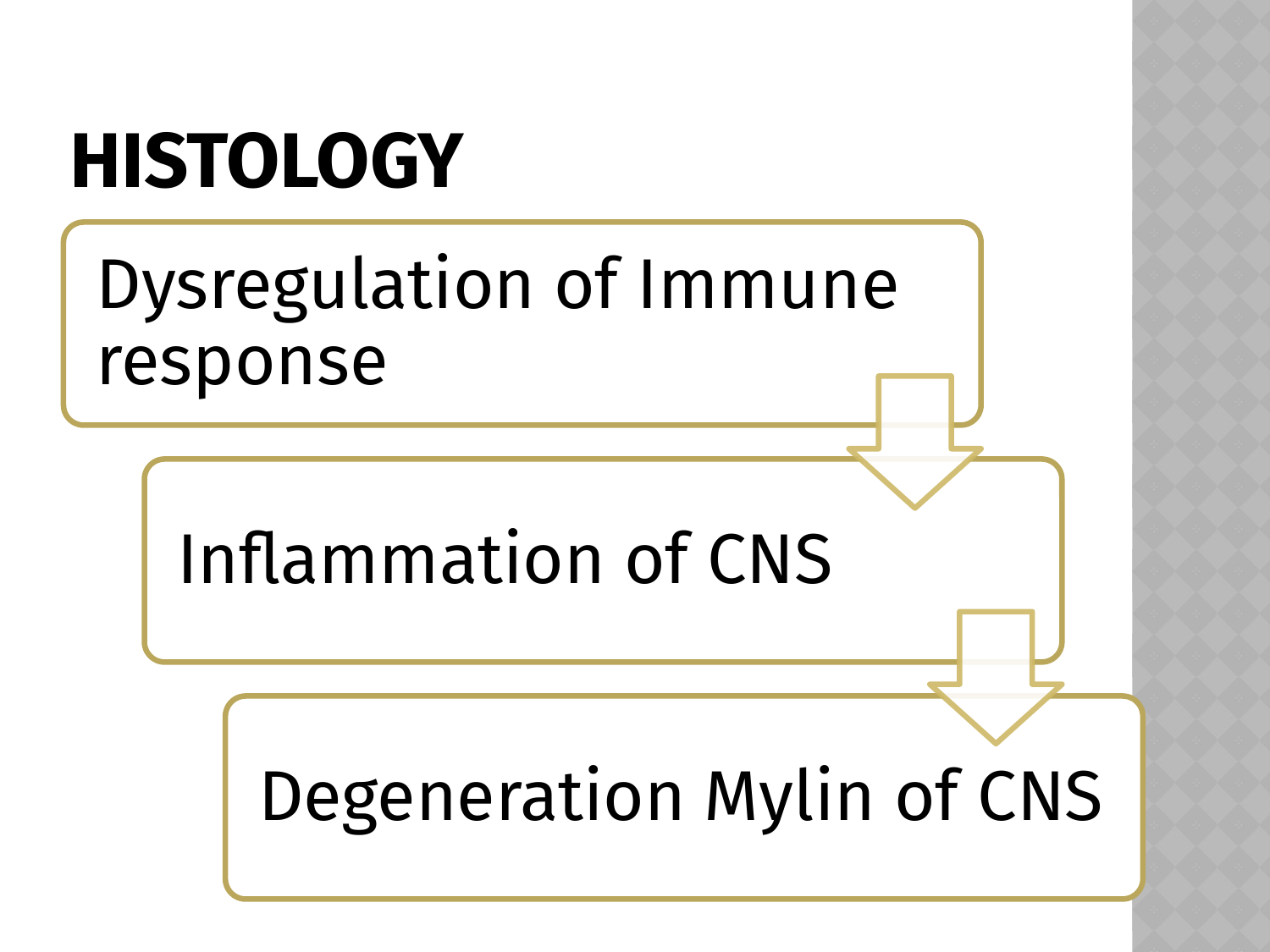

# Histology
Dysregulation of Immune response
Inflammation of CNS
Degeneration Mylin of CNS